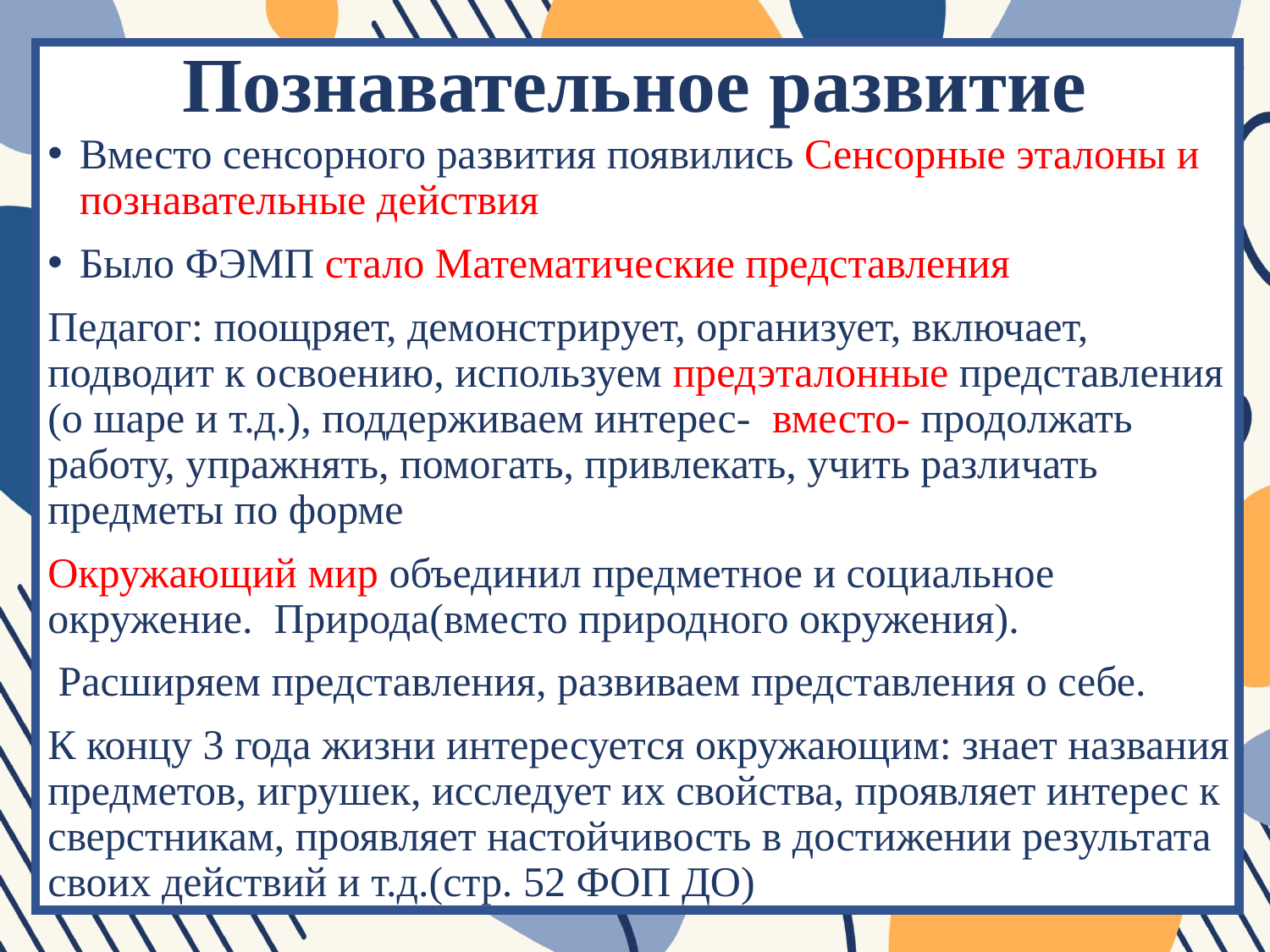

# Познавательное развитие
Вместо сенсорного развития появились Сенсорные эталоны и познавательные действия
Было ФЭМП стало Математические представления
Педагог: поощряет, демонстрирует, организует, включает, подводит к освоению, используем предэталонные представления (о шаре и т.д.), поддерживаем интерес-  вместо- продолжать работу, упражнять, помогать, привлекать, учить различать предметы по форме
Окружающий мир объединил предметное и социальное окружение.  Природа(вместо природного окружения).
 Расширяем представления, развиваем представления о себе.
К концу 3 года жизни интересуется окружающим: знает названия предметов, игрушек, исследует их свойства, проявляет интерес к сверстникам, проявляет настойчивость в достижении результата своих действий и т.д.(стр. 52 ФОП ДО)